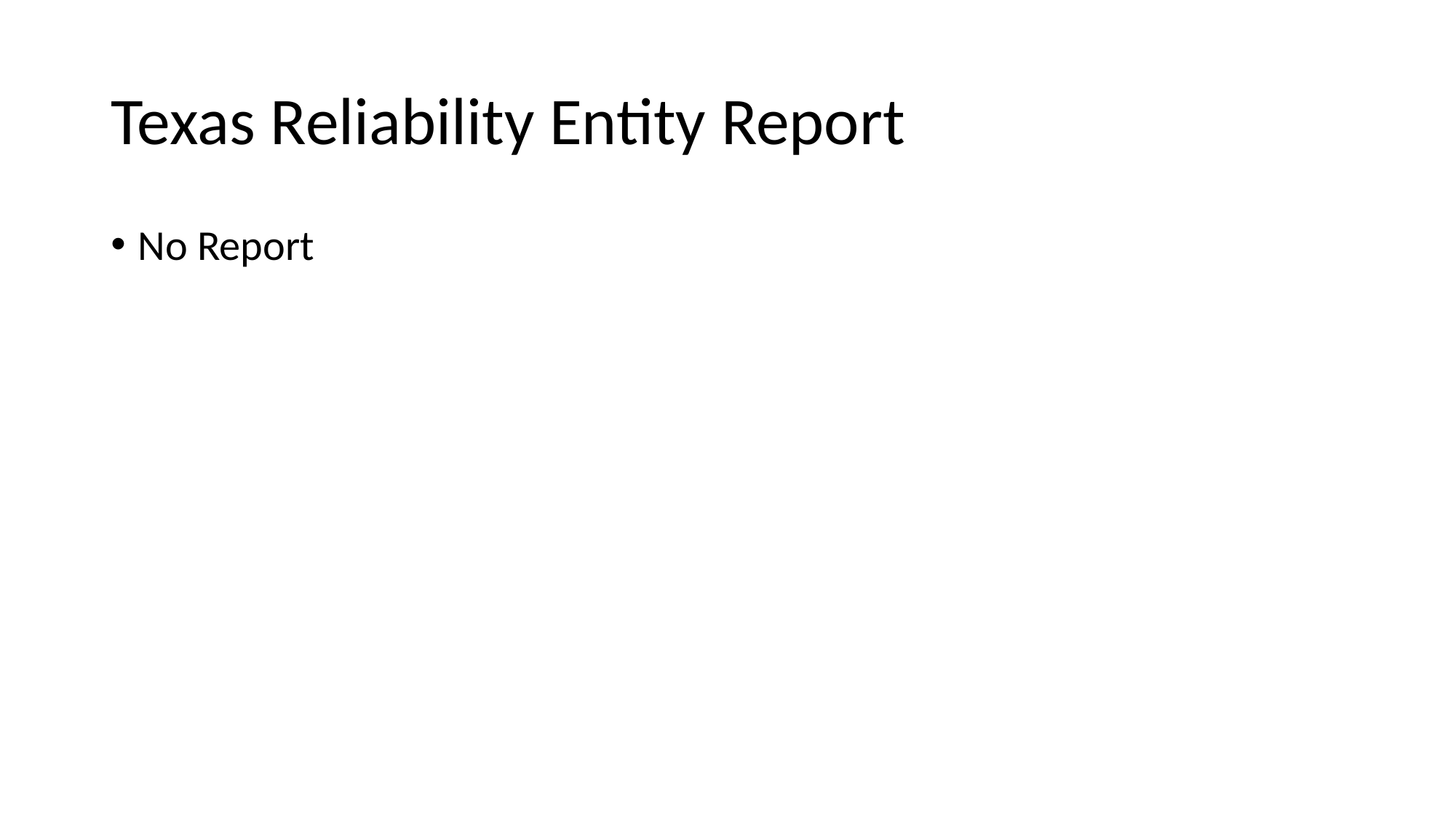

# Texas Reliability Entity Report
No Report